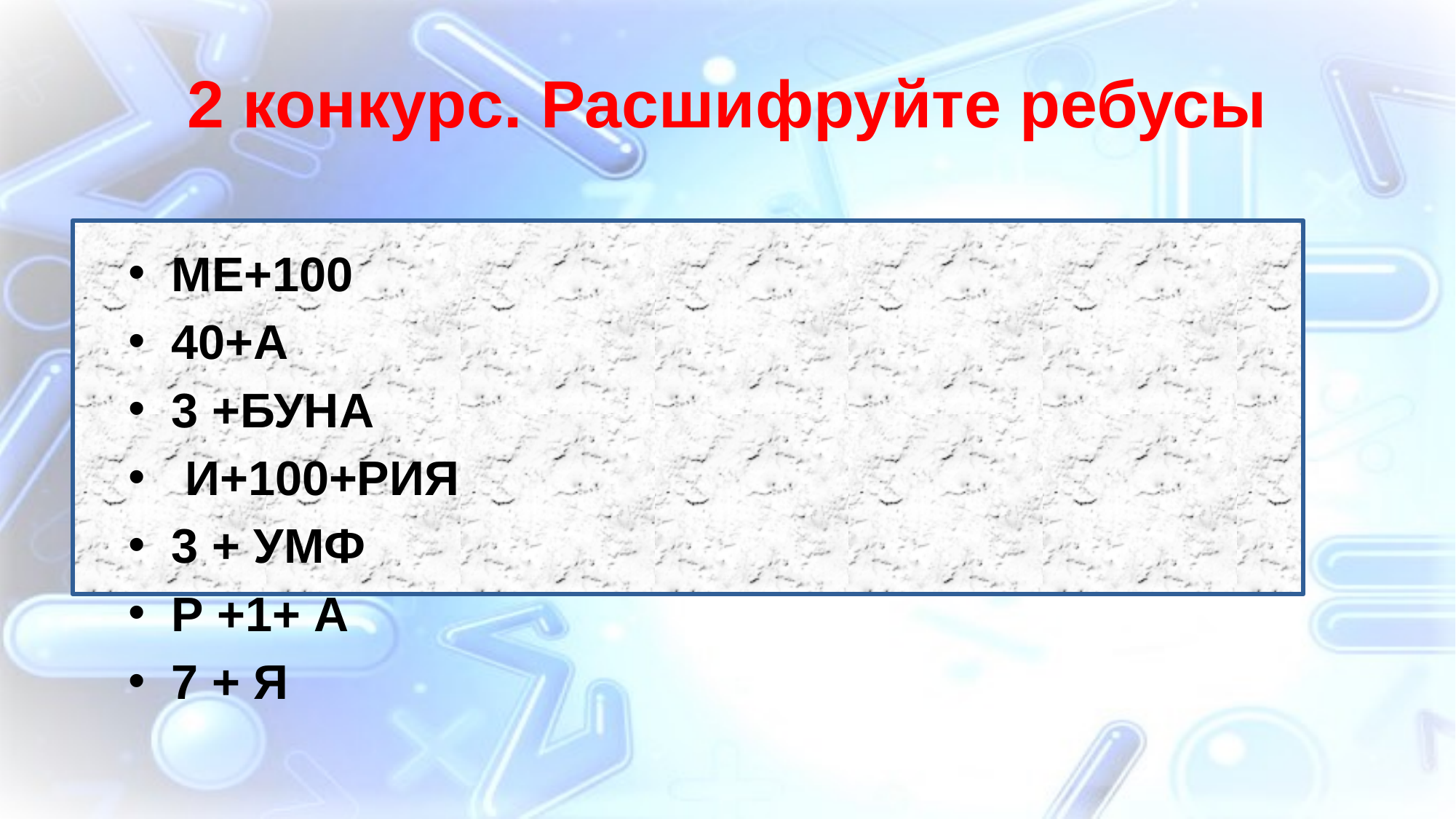

2 конкурс. Расшифруйте ребусы

МЕ+100
40+А
3 +БУНА
 И+100+РИЯ
3 + УМФ
Р +1+ А
7 + Я